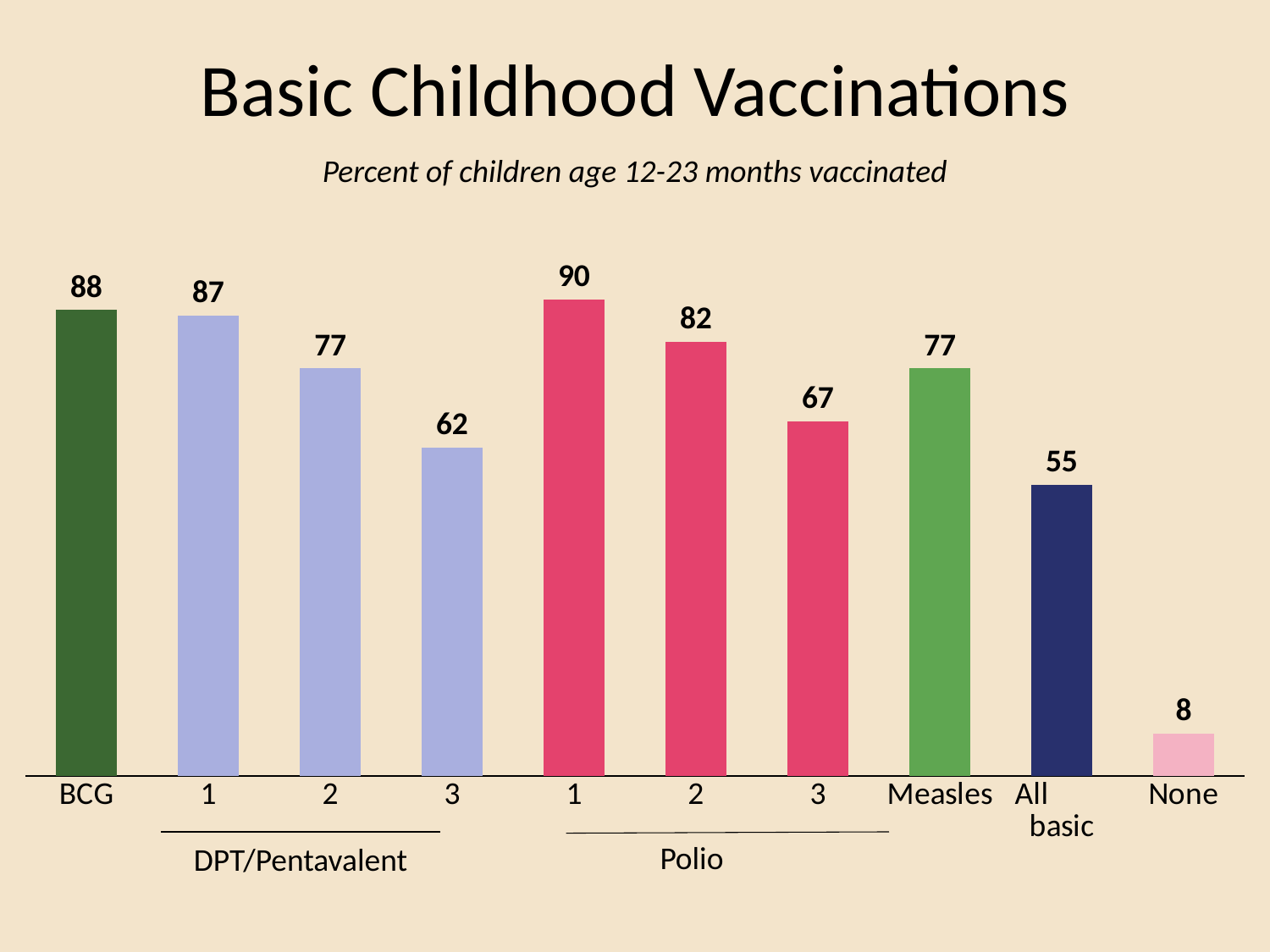

# Basic Childhood Vaccinations
Percent of children age 12-23 months vaccinated

### Chart

| Category | Series 1 |
|---|---|
| BCG | 88.0 |
| 1 | 87.0 |
| 2 | 77.0 |
| 3 | 62.0 |
| 1 | 90.0 |
| 2 | 82.0 |
| 3 | 67.0 |
| Measles | 77.0 |
| All          basic | 55.0 |
| None | 8.0 |
Polio
DPT/Pentavalent